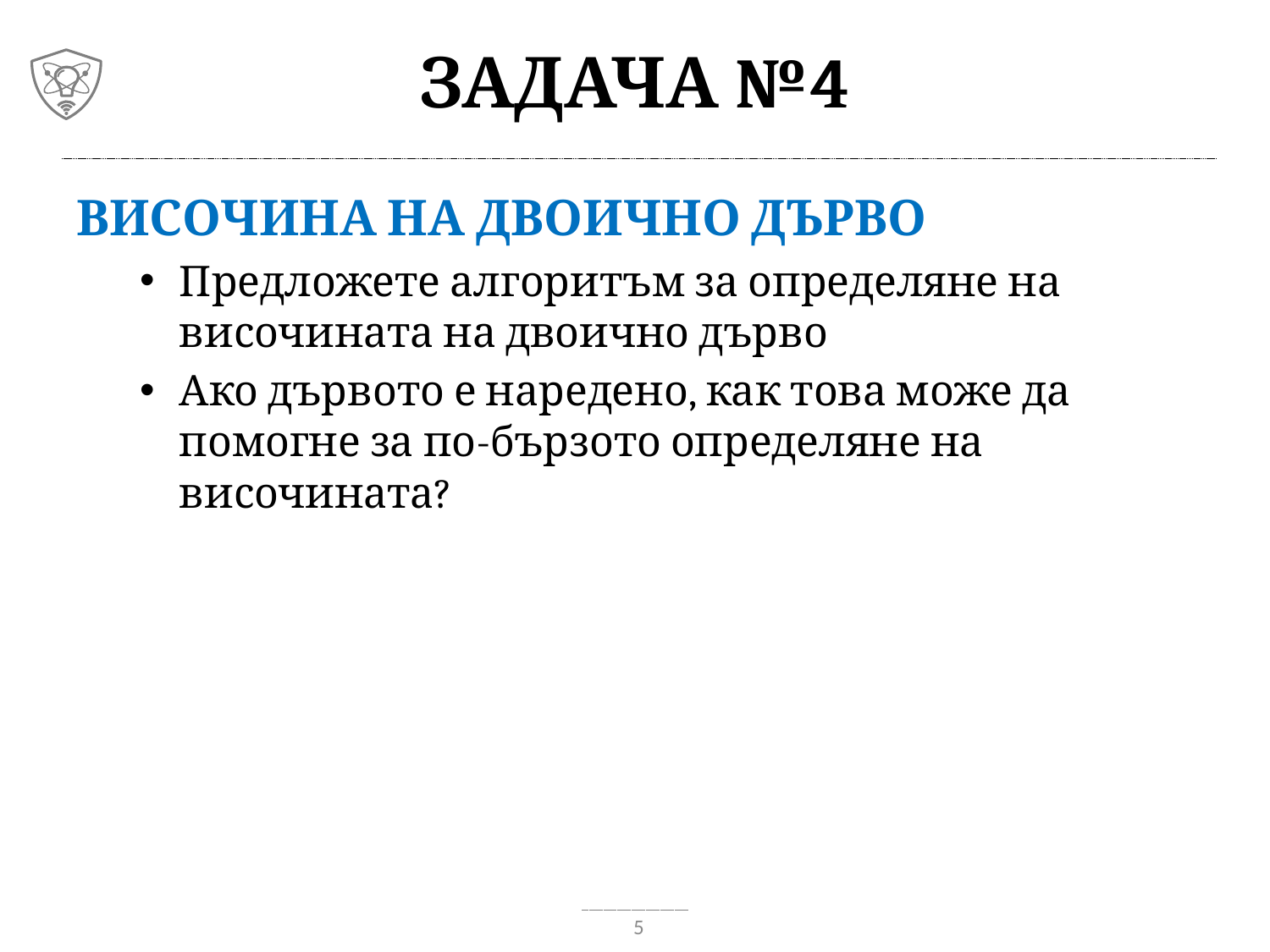

# Задача №4
Височина на двоично дърво
Предложете алгоритъм за определяне на височината на двоично дърво
Ако дървото е наредено, как това може да помогне за по-бързото определяне на височината?
5